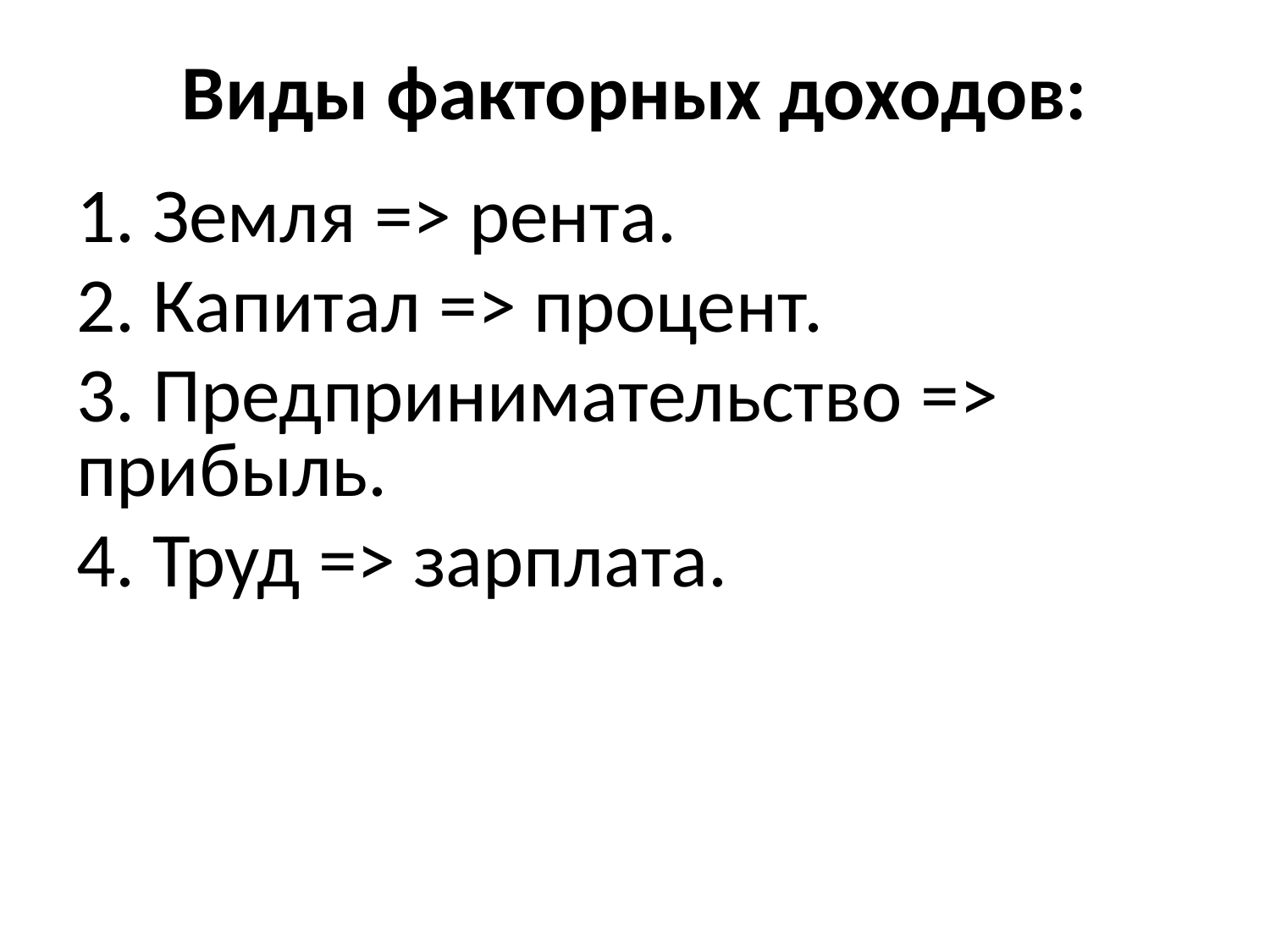

# Виды факторных доходов:
1. Земля => рента.
2. Капитал => процент.
3. Предпринимательство => прибыль.
4. Труд => зарплата.